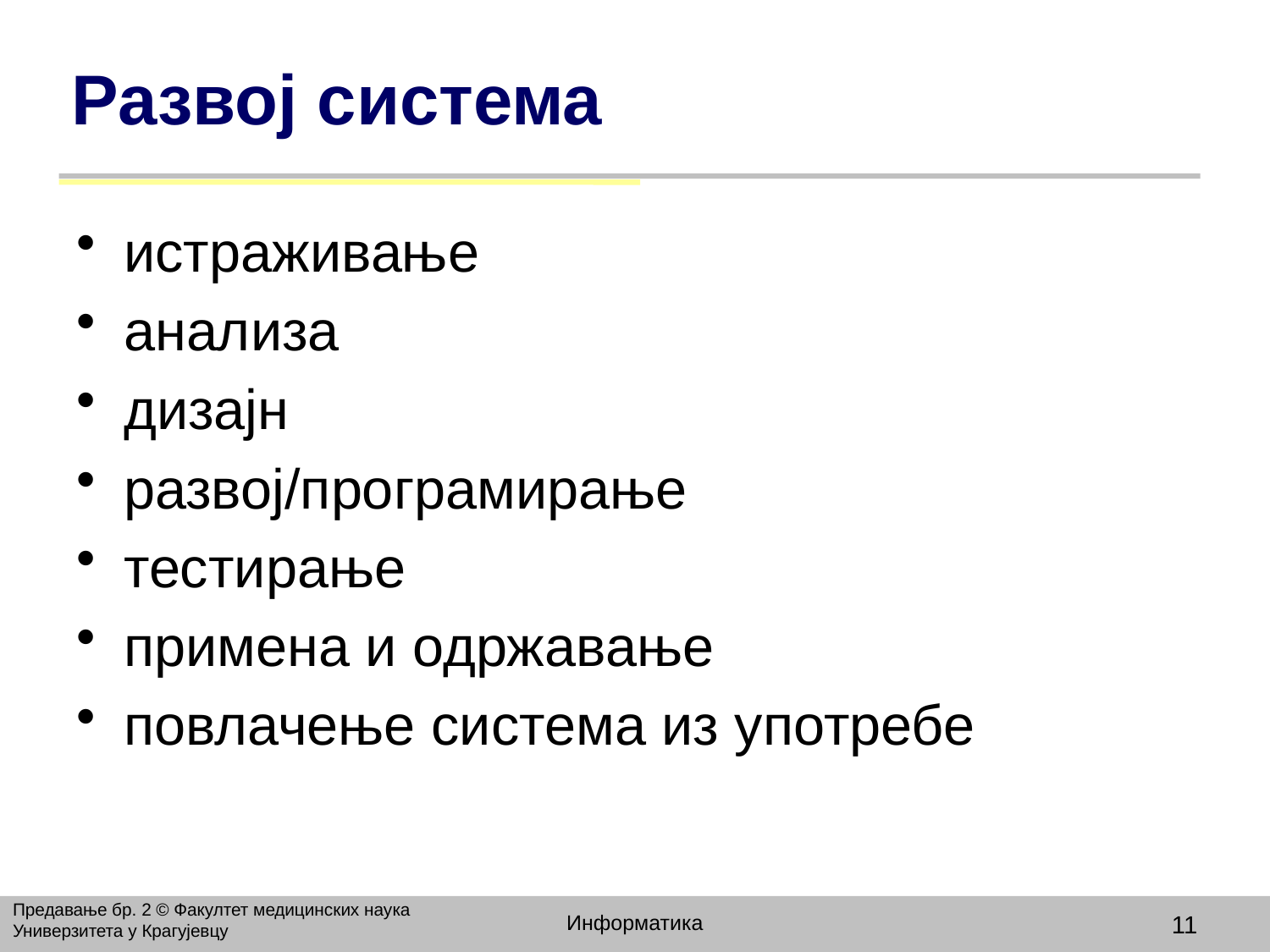

# Развој система
истраживање
анализа
дизајн
развој/програмирање
тестирање
примена и одржавање
повлачење система из употребе
Предавање бр. 2 © Факултет медицинских наука Универзитета у Крагујевцу
Информатика
11